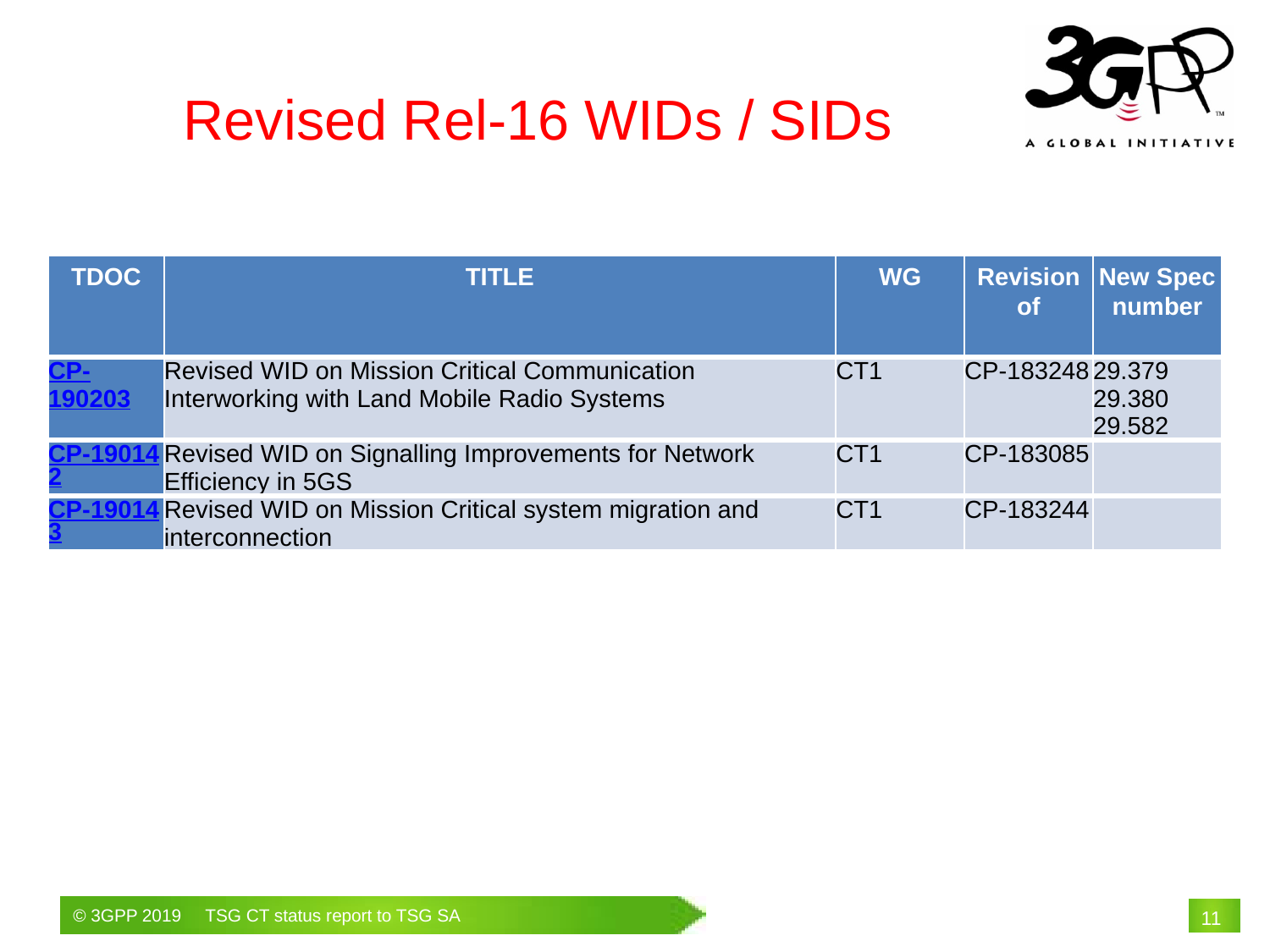

Revised Rel-16 WIDs / SIDs
| TDOC | TITLE | WG | Revision of | New Spec number |
| --- | --- | --- | --- | --- |
| CP-190203 | Revised WID on Mission Critical Communication Interworking with Land Mobile Radio Systems | CT1 | CP-183248 | 29.379 29.380 29.582 |
| CP-190142 | Revised WID on Signalling Improvements for Network Efficiency in 5GS | CT1 | CP-183085 |  |
| CP-190143 | Revised WID on Mission Critical system migration and interconnection | CT1 | CP-183244 |  |

# 11